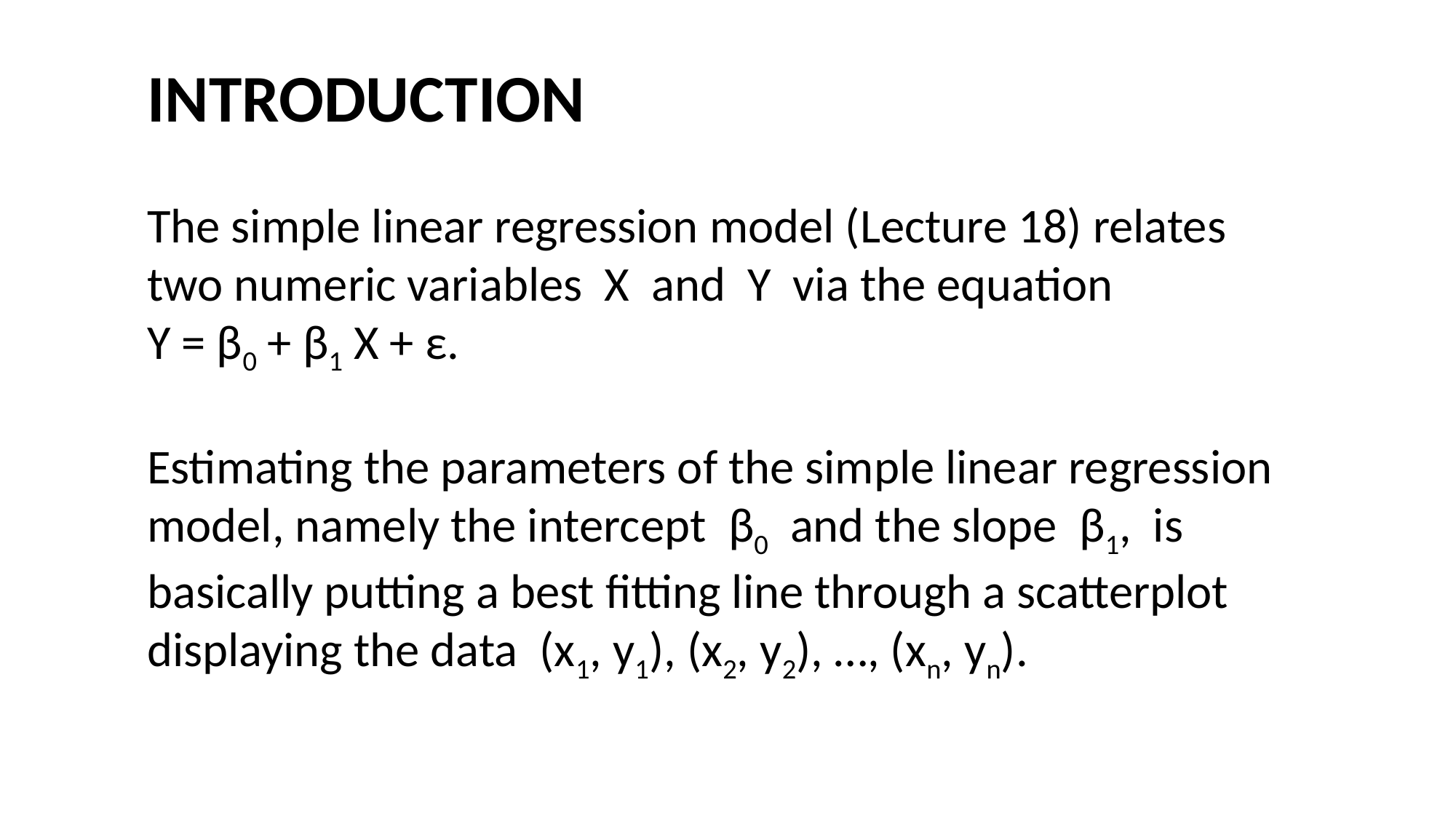

#
INTRODUCTION

The simple linear regression model (Lecture 18) relates two numeric variables  X  and  Y  via the equation                 Y = β0 + β1 X + ε.

Estimating the parameters of the simple linear regression model, namely the intercept  β0  and the slope  β1,  is basically putting a best fitting line through a scatterplot displaying the data  (x1, y1), (x2, y2), …, (xn, yn).